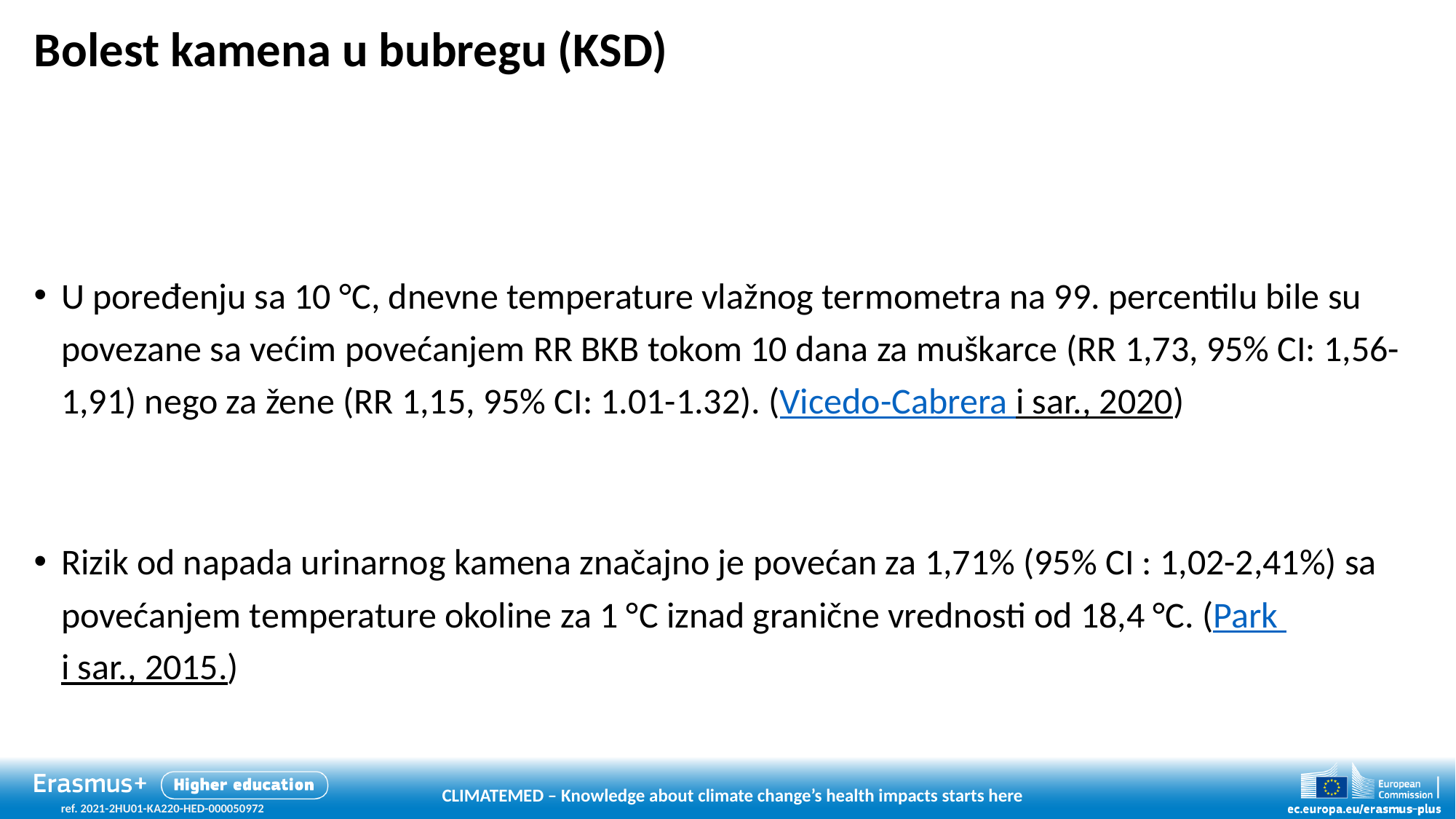

# Bolest kamena u bubregu (KSD)
U poređenju sa 10 °C, dnevne temperature vlažnog termometra na 99. percentilu bile su povezane sa većim povećanjem RR BKB tokom 10 dana za muškarce (RR 1,73, 95% CI: 1,56-1,91) nego za žene (RR 1,15, 95% CI: 1.01-1.32). (Vicedo-Cabrera i sar., 2020)

Rizik od napada urinarnog kamena značajno je povećan za 1,71% (95% CI : 1,02-2,41%) sa povećanjem temperature okoline za 1 °C iznad granične vrednosti od 18,4 °C. (Park i sar., 2015.)